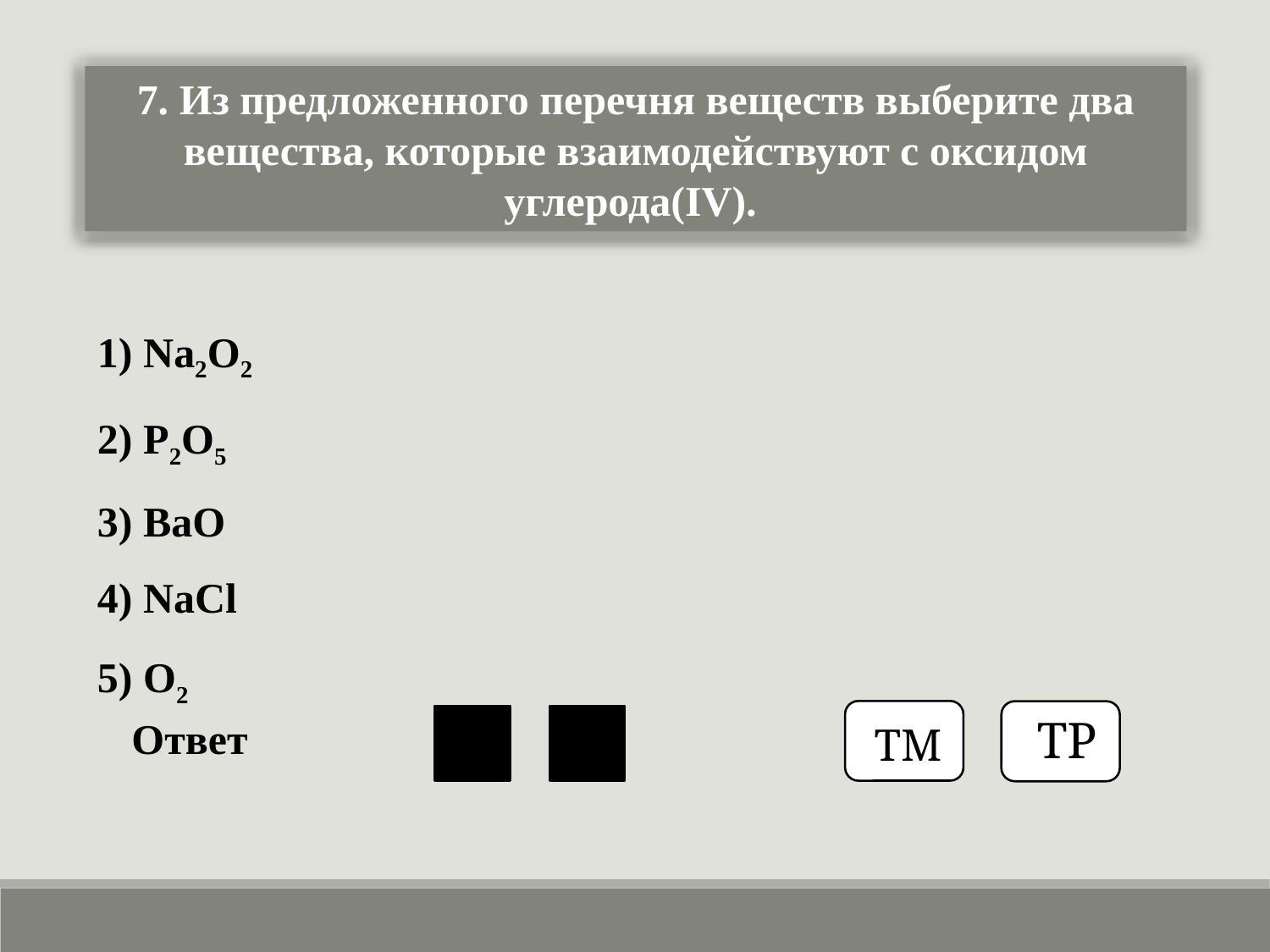

7. Из предложенного перечня веществ выберите два вещества, которые взаимодействуют с оксидом углерода(IV).
1) Na2O2
2) P2O5
3) BaO
4) NaCl
5) O2
ТМ
ТР
   Ответ
1

3